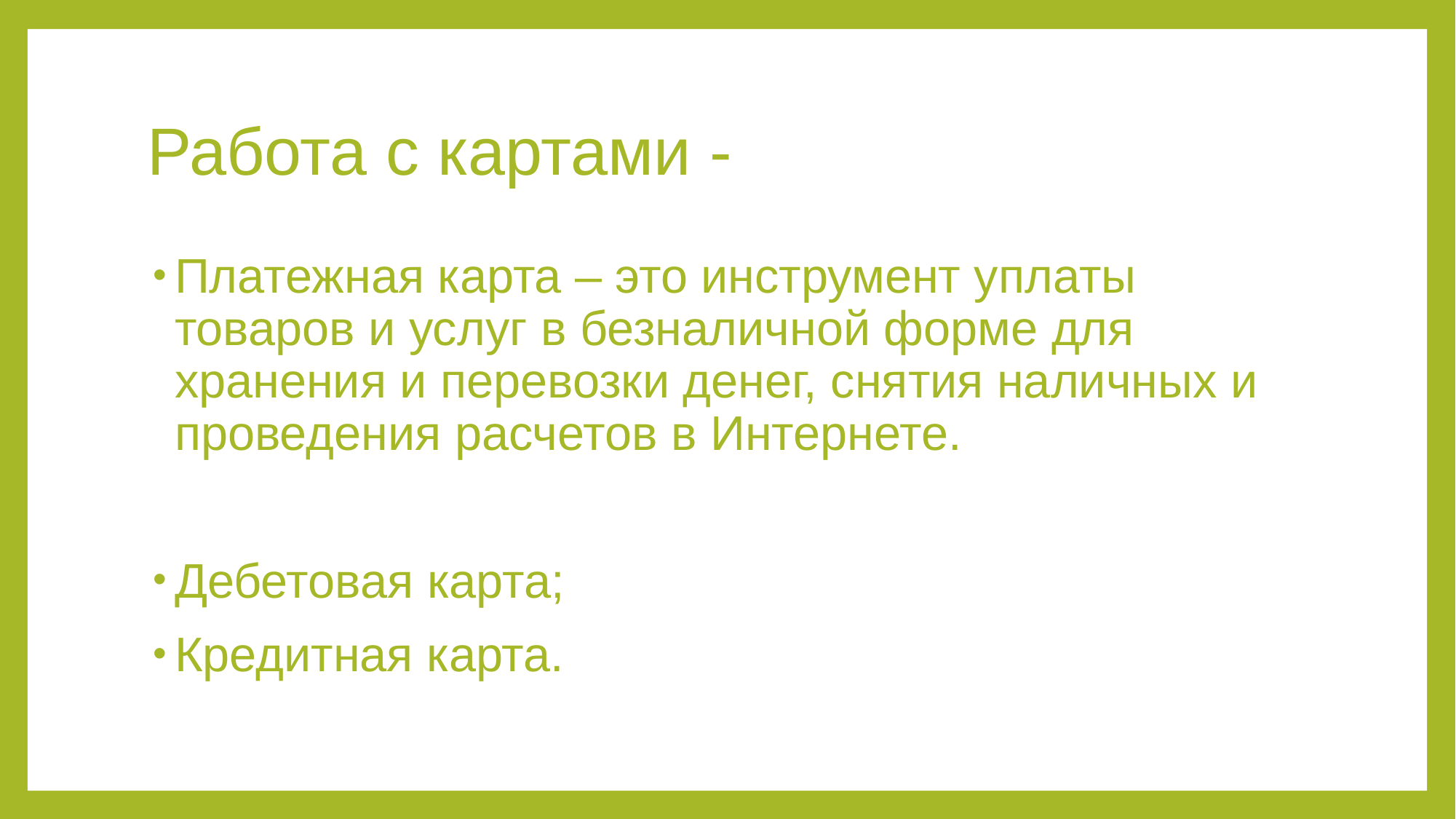

# Работа с картами -
Платежная карта – это инструмент уплаты товаров и услуг в безналичной форме для хранения и перевозки денег, снятия наличных и проведения расчетов в Интернете.

Дебетовая карта;
Кредитная карта.